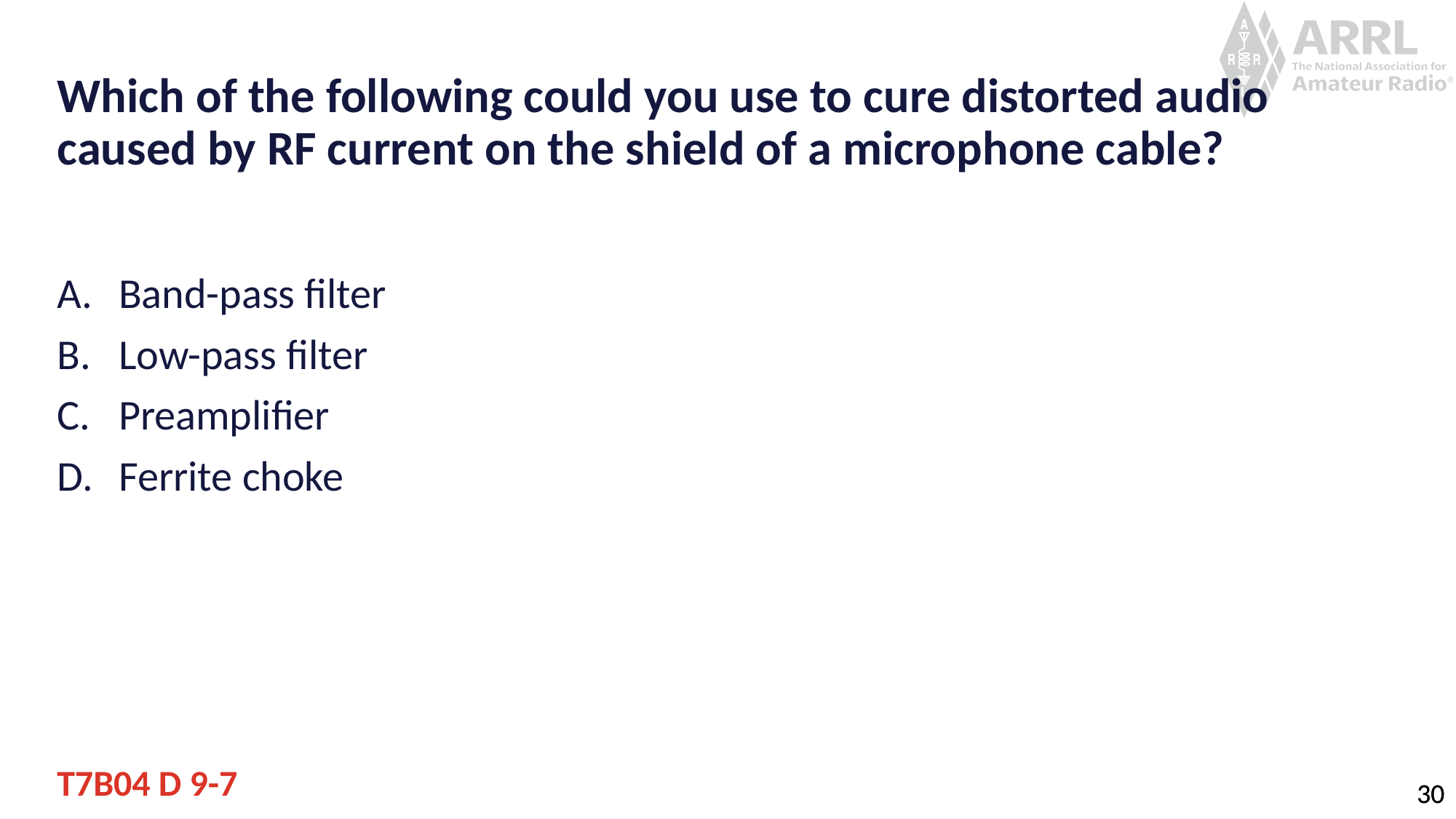

# Which of the following could you use to cure distorted audio caused by RF current on the shield of a microphone cable?
Band-pass filter
Low-pass filter
Preamplifier
Ferrite choke
T7B04 D 9-7